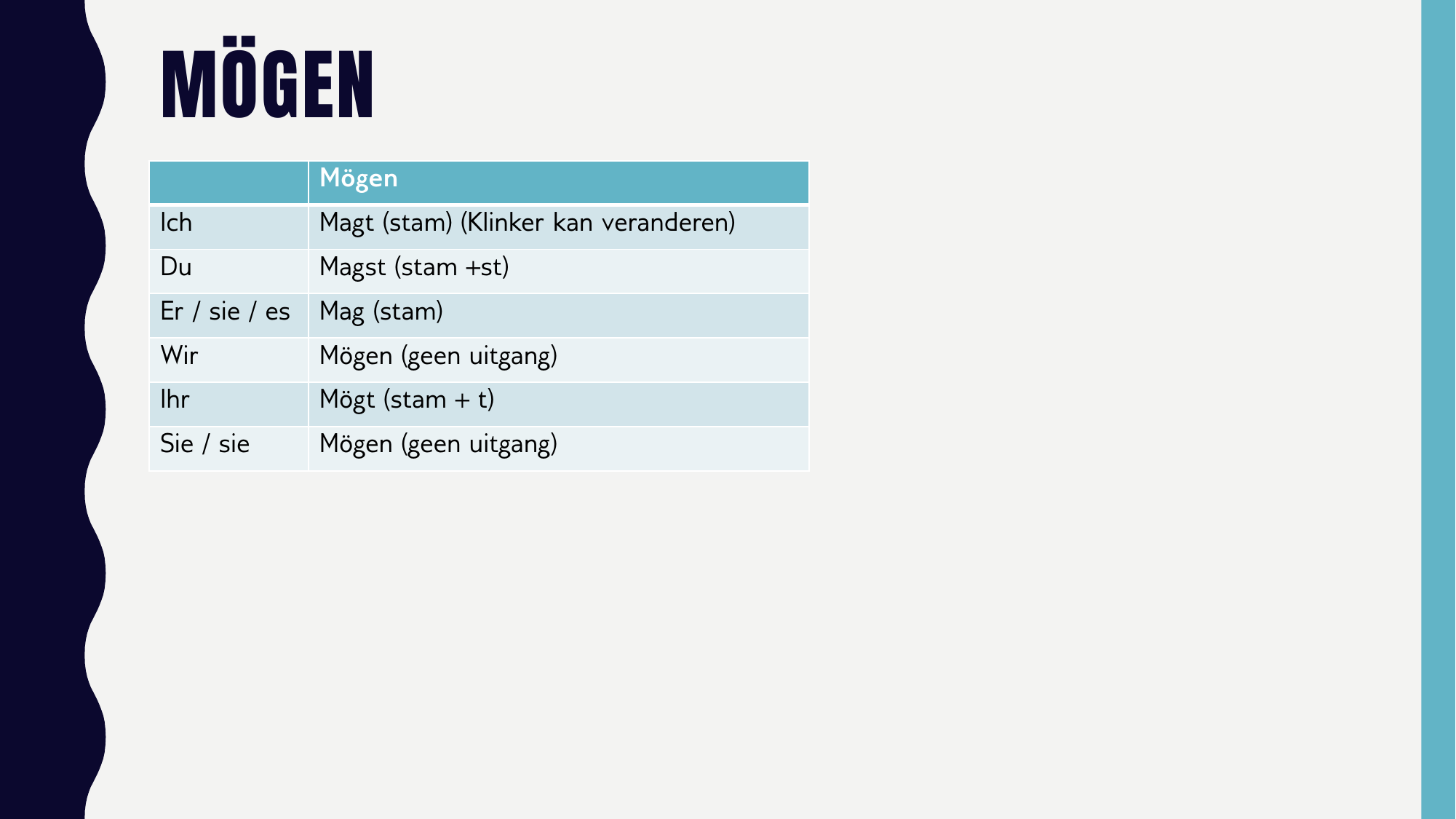

# Mögen
|  | Mögen |
| --- | --- |
| Ich | Magt (stam) (Klinker kan veranderen) |
| Du | Magst (stam +st) |
| Er / sie / es | Mag (stam) |
| Wir | Mögen (geen uitgang) |
| Ihr | Mögt (stam + t) |
| Sie / sie | Mögen (geen uitgang) |